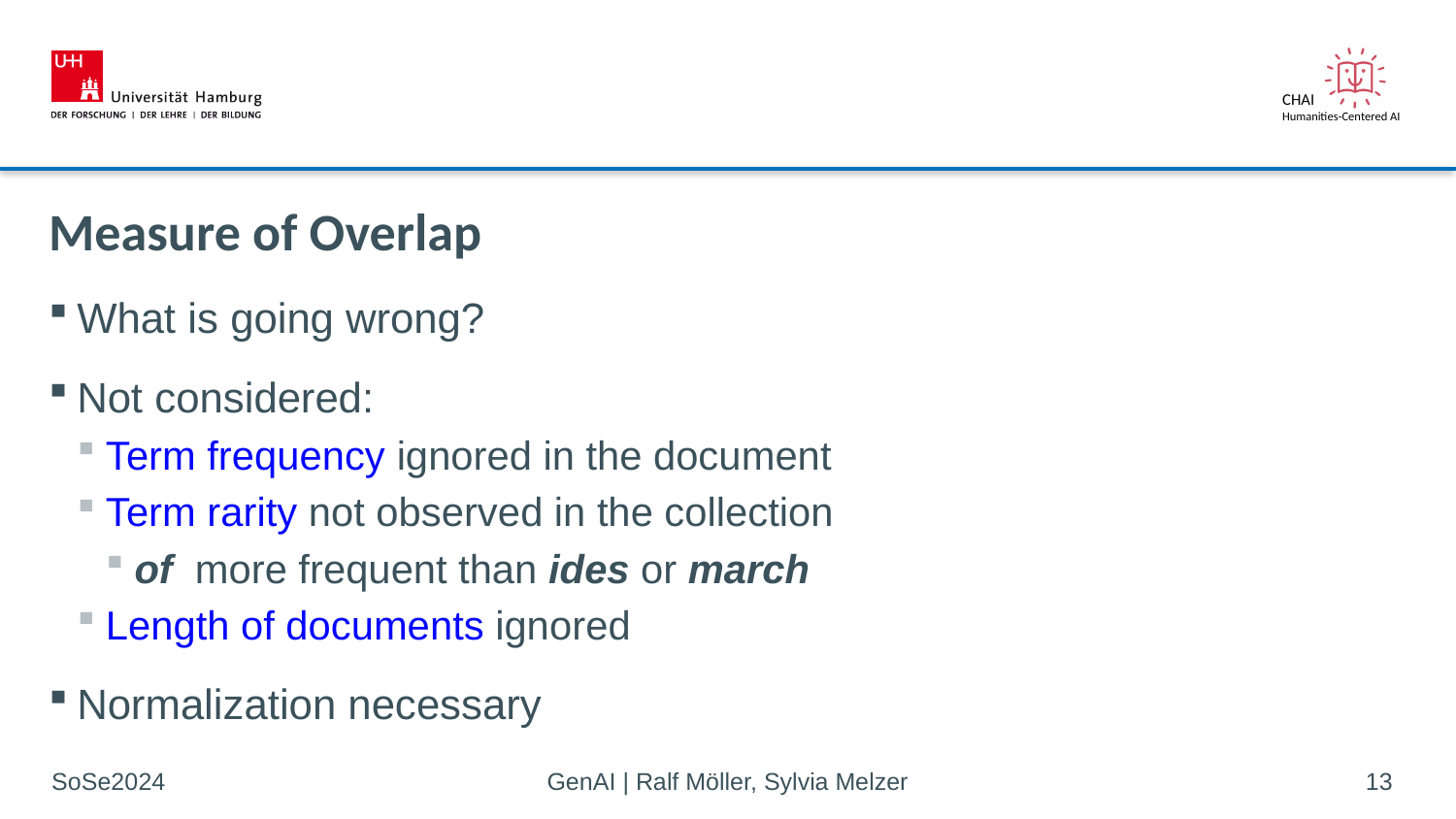

# Measure of Overlap
What is going wrong?
Not considered:
Term frequency ignored in the document
Term rarity not observed in the collection
of  more frequent than ides or march
Length of documents ignored
Normalization necessary
SoSe2024
GenAI | Ralf Möller, Sylvia Melzer
13